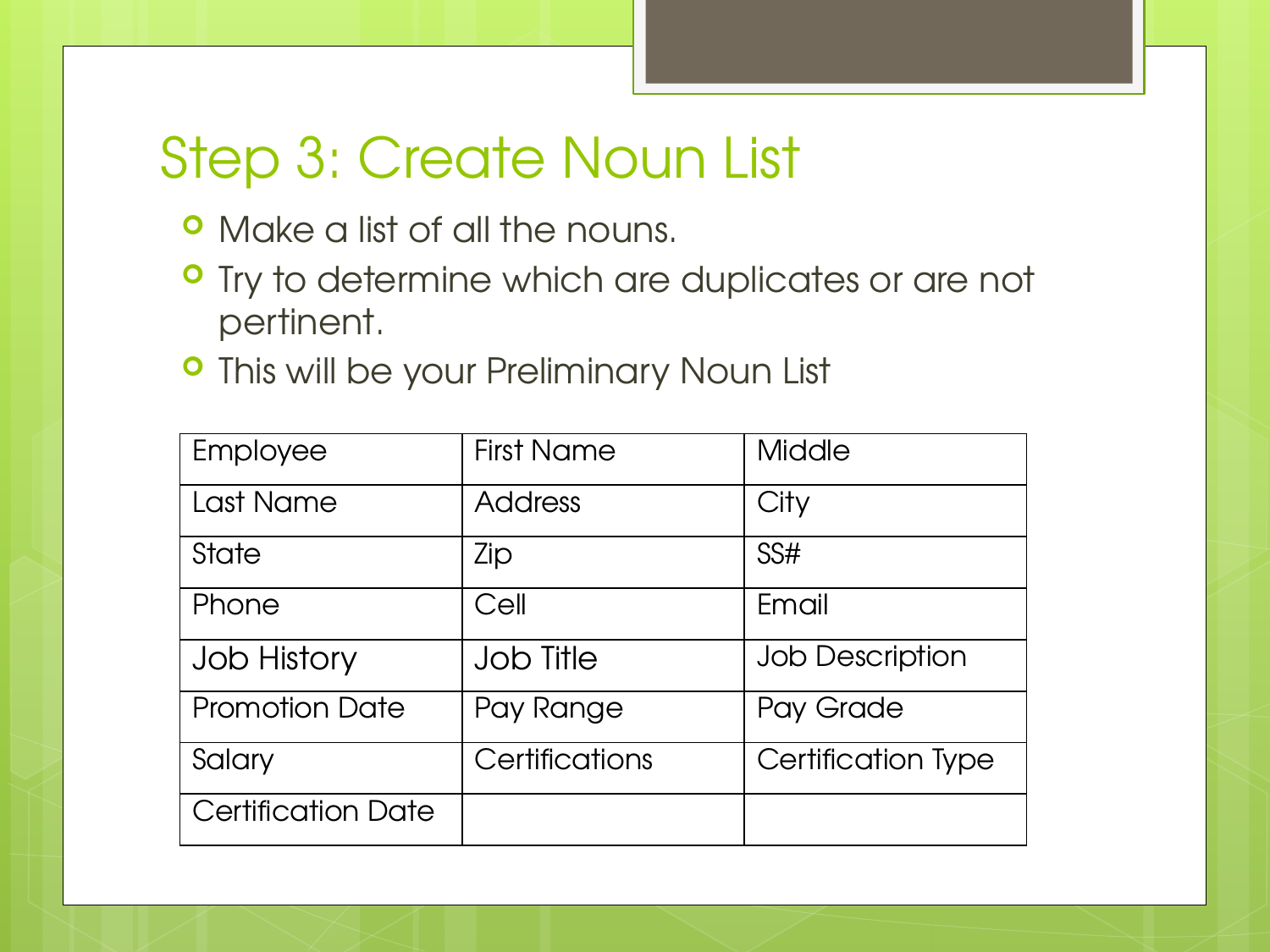

# Step 3: Create Noun List
Make a list of all the nouns.
Try to determine which are duplicates or are not pertinent.
This will be your Preliminary Noun List

| Employee | First Name | Middle |
| --- | --- | --- |
| Last Name | Address | City |
| State | Zip | SS# |
| Phone | Cell | Email |
| Job History | Job Title | Job Description |
| Promotion Date | Pay Range | Pay Grade |
| Salary | Certifications | Certification Type |
| Certification Date |  |  |